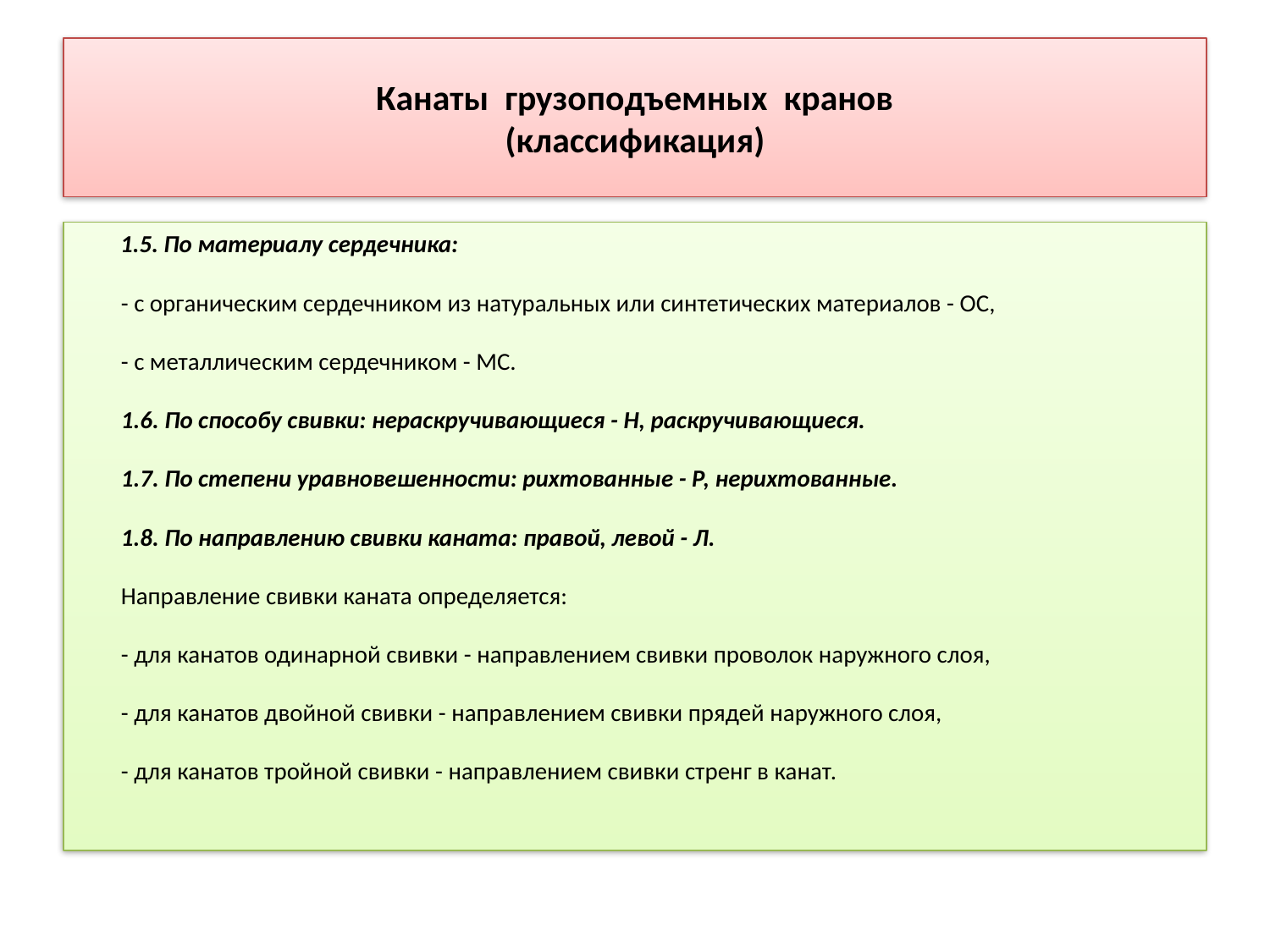

# Канаты  грузоподъемных  кранов (классификация)
        1.5. По материалу сердечника:
- с органическим сердечником из натуральных или синтетических материалов - ОС,
- с металлическим сердечником - МС.
1.6. По способу свивки: нераскручивающиеся - Н, раскручивающиеся.
1.7. По степени уравновешенности: рихтованные - Р, нерихтованные.
1.8. По направлению свивки каната: правой, левой - Л.
Направление свивки каната определяется:
- для канатов одинарной свивки - направлением свивки проволок наружного слоя,
- для канатов двойной свивки - направлением свивки прядей наружного слоя,
- для канатов тройной свивки - направлением свивки стренг в канат.